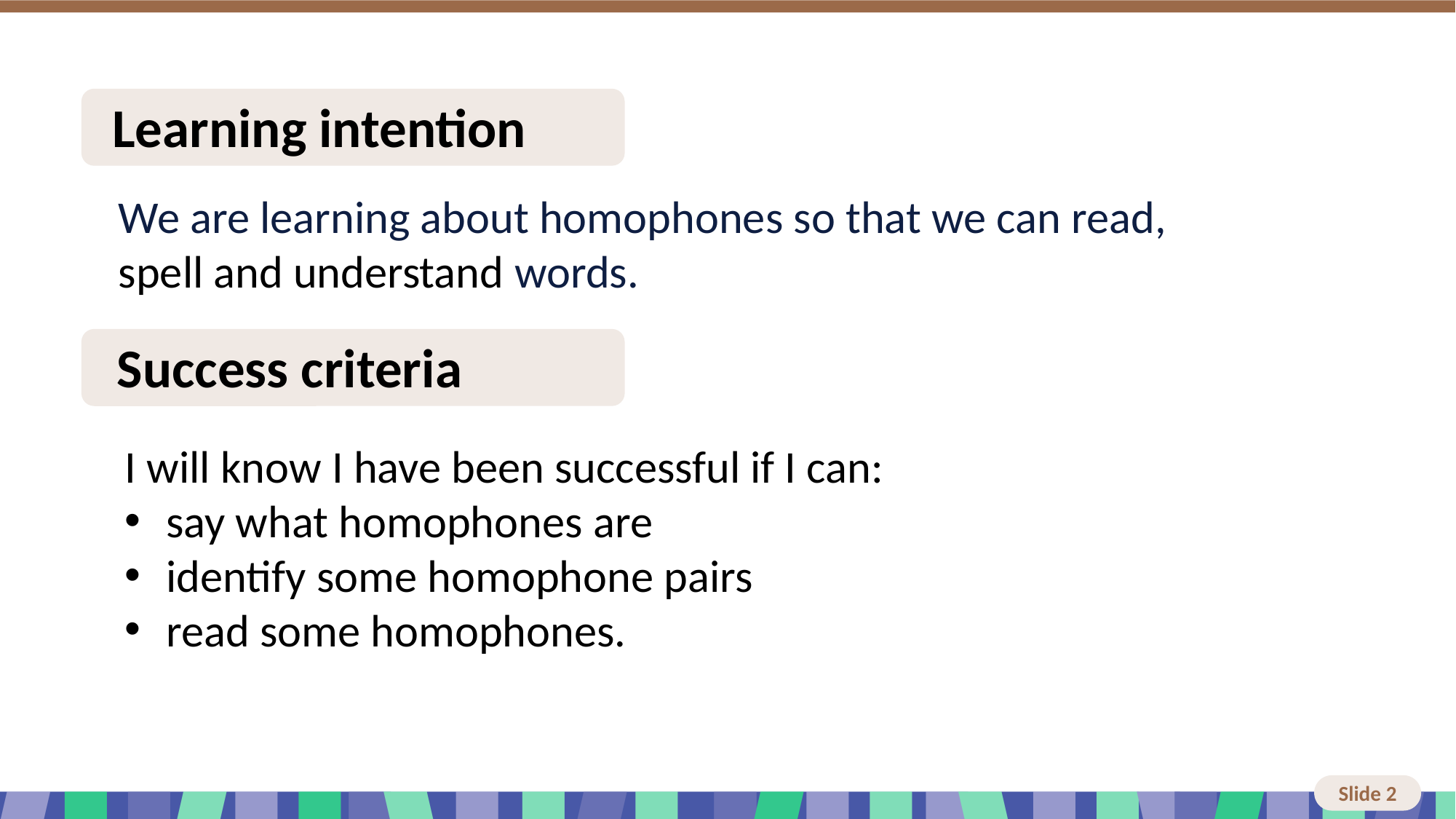

# Slide 2 Learning intention and success criteria
I will know I have been successful if I can:
say what homophones are
identify some homophone pairs
read some homophones.